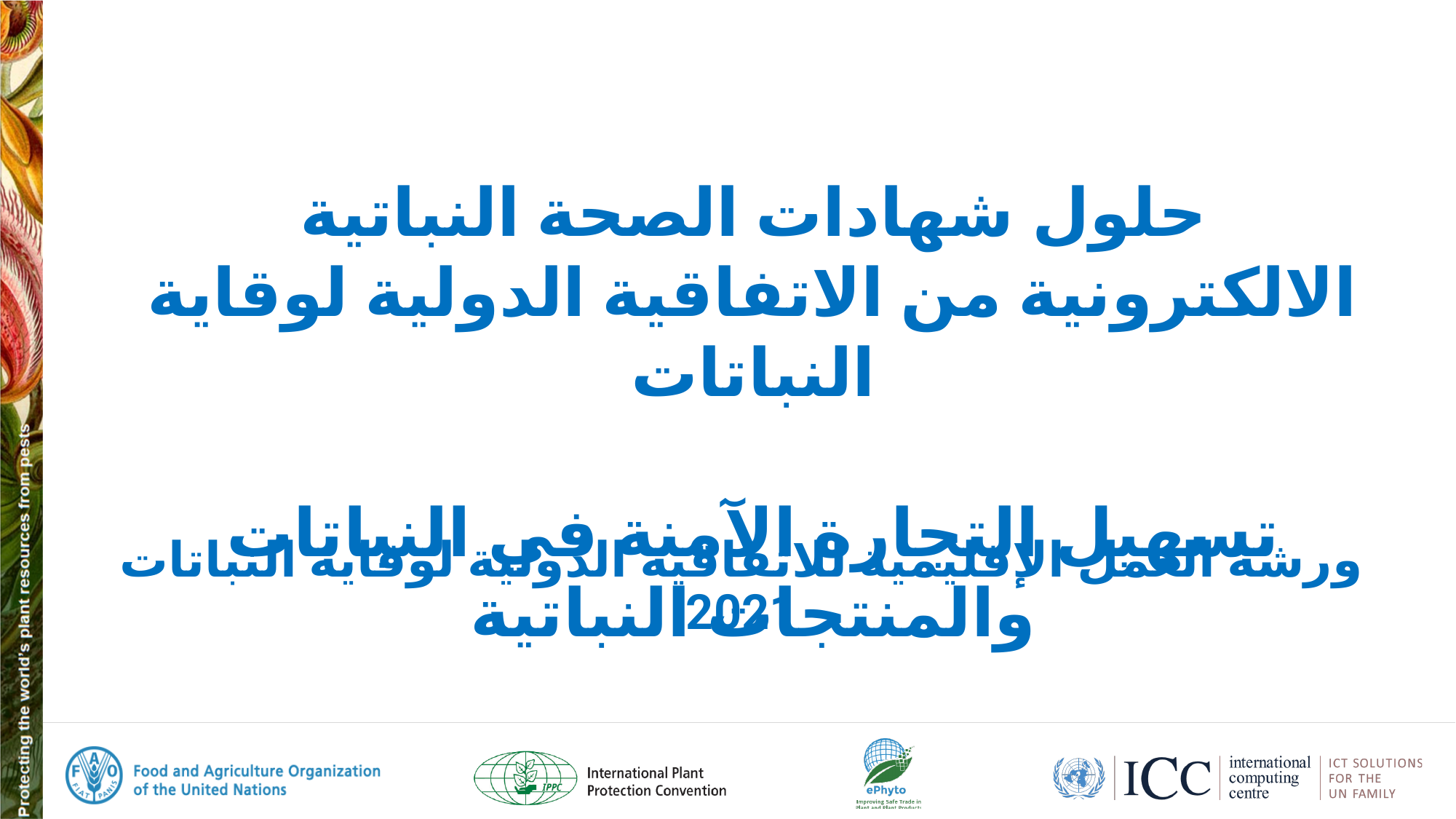

# حلول شهادات الصحة النباتية الالكترونية من الاتفاقية الدولية لوقاية النباتات تسهيل التجارة الآمنة في النباتات والمنتجات النباتية
ورشة العمل الإقليمية للاتفاقية الدولية لوقاية النباتات 2021